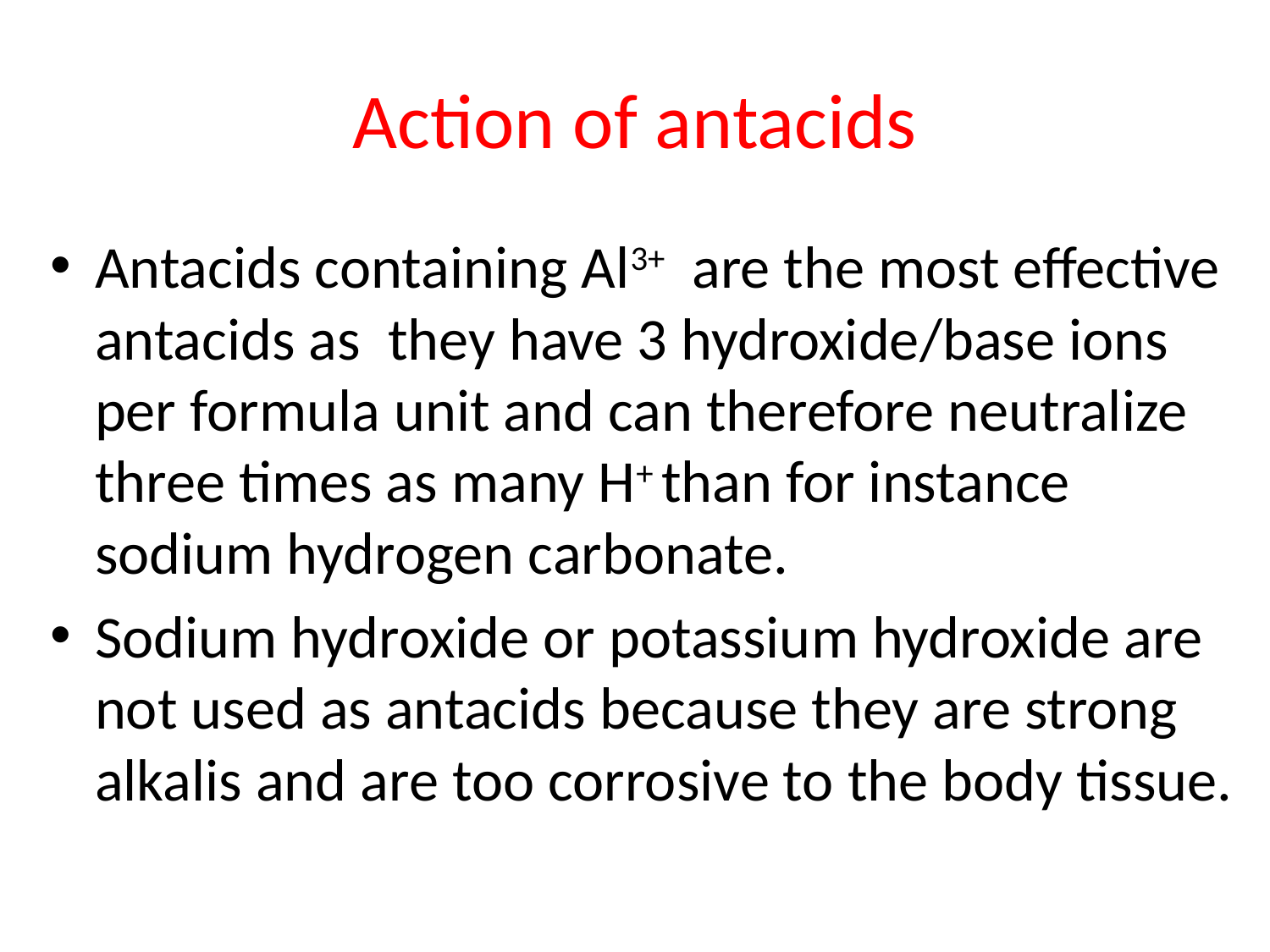

# Action of antacids
Antacids containing Al3+  are the most effective antacids as  they have 3 hydroxide/base ions per formula unit and can therefore neutralize three times as many H+ than for instance  sodium hydrogen carbonate.
Sodium hydroxide or potassium hydroxide are not used as antacids because they are strong alkalis and are too corrosive to the body tissue.